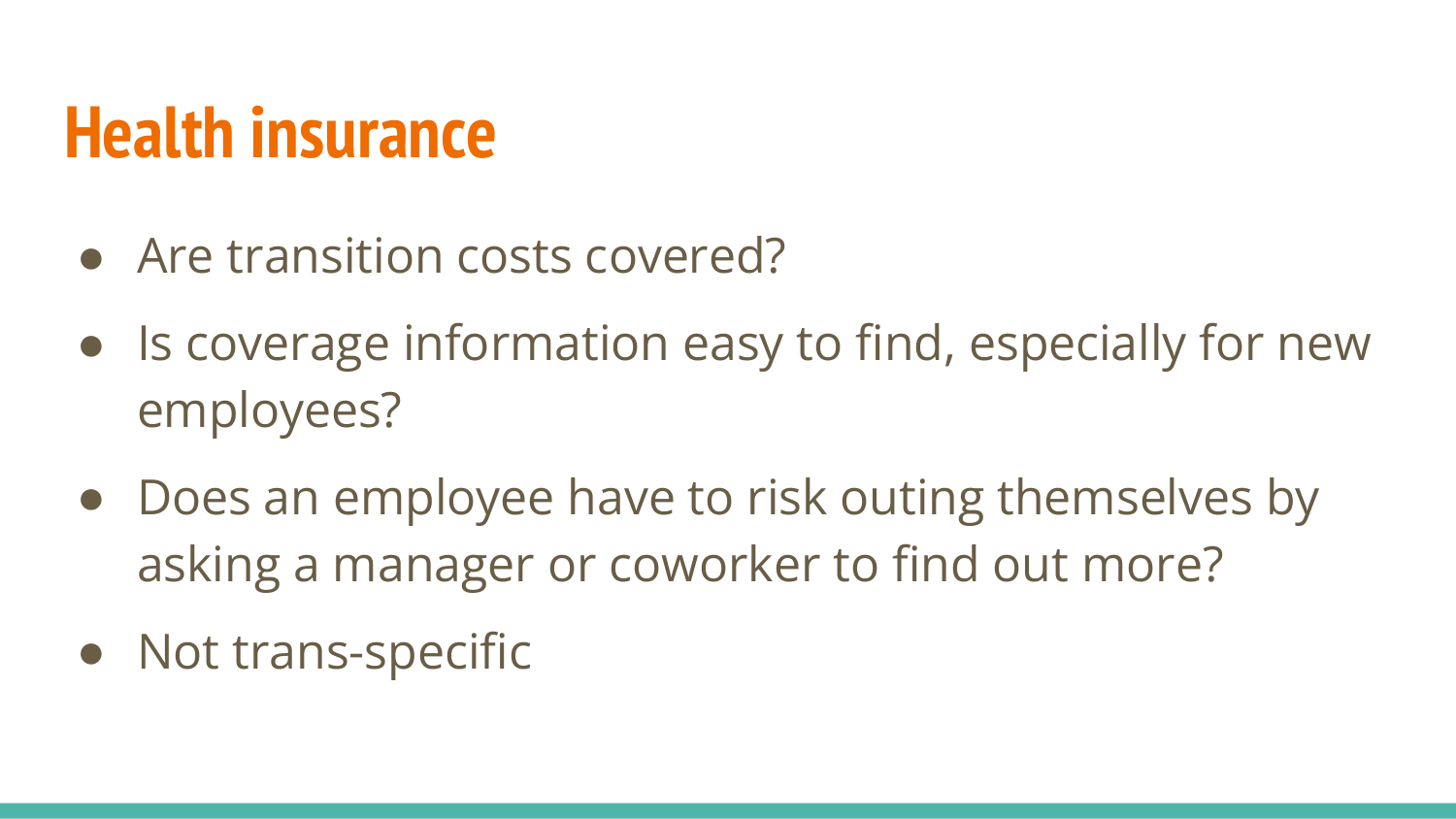

# Health insurance
Are transition costs covered?
Is coverage information easy to find, especially for new employees?
Does an employee have to risk outing themselves by asking a manager or coworker to find out more?
Not trans-specific